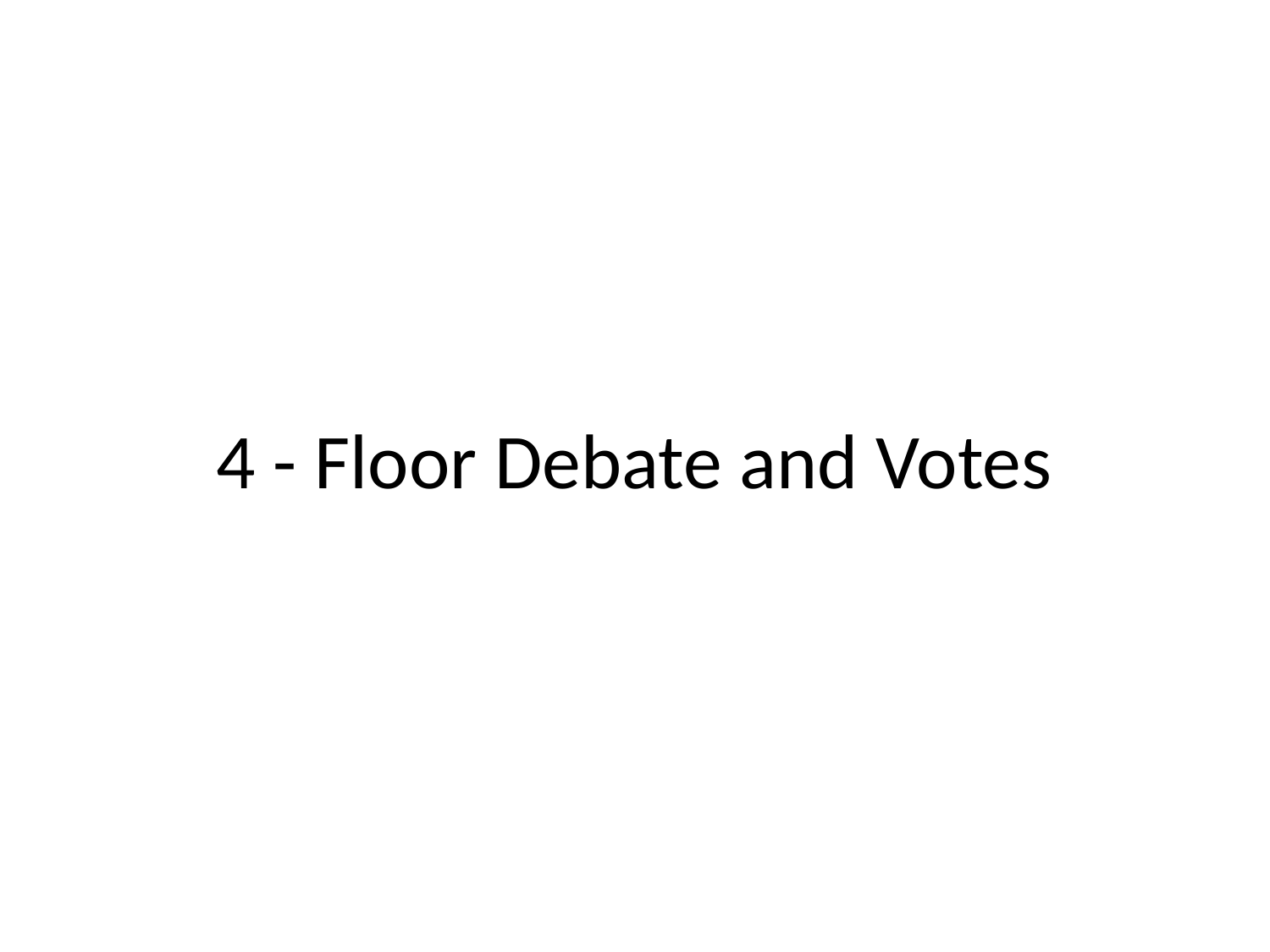

# 4 - Floor Debate and Votes